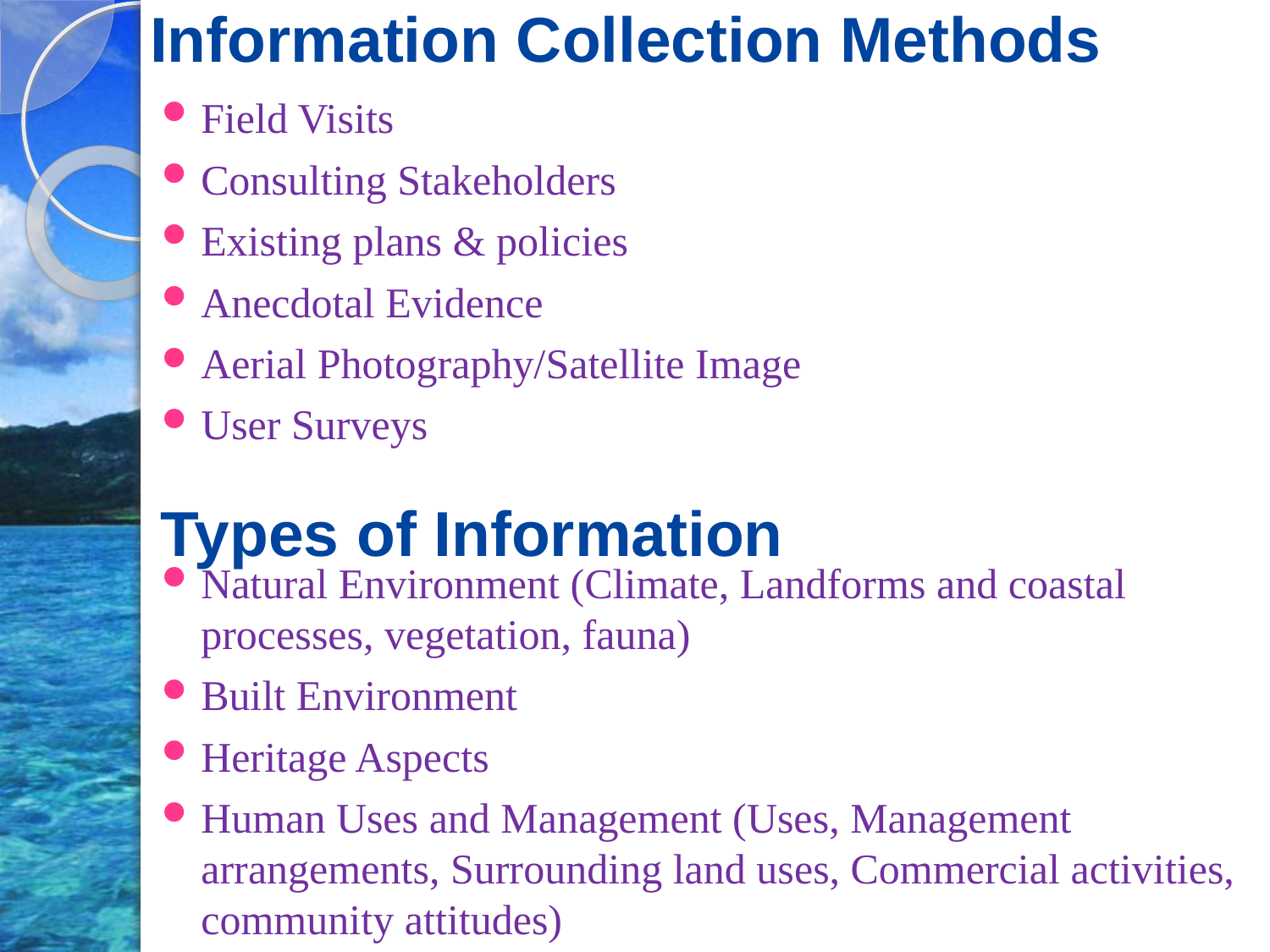

# Information Collection Methods
Field Visits
Consulting Stakeholders
Existing plans & policies
Anecdotal Evidence
Aerial Photography/Satellite Image
User Surveys

Types of Information

Natural Environment (Climate, Landforms and coastal processes, vegetation, fauna)
Built Environment
Heritage Aspects
Human Uses and Management (Uses, Management arrangements, Surrounding land uses, Commercial activities, community attitudes)